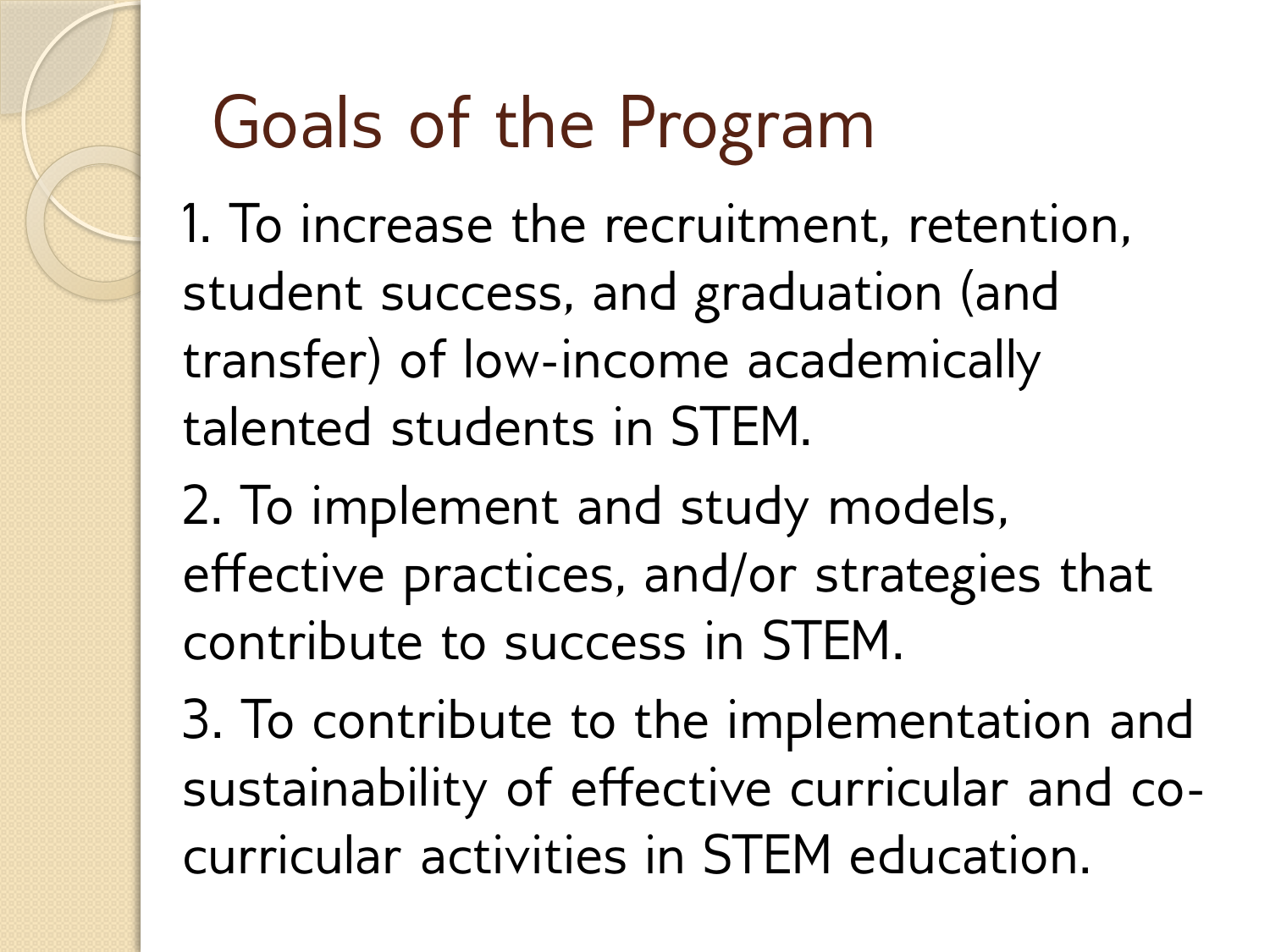

# Goals of the Program
1. To increase the recruitment, retention, student success, and graduation (and transfer) of low-income academically talented students in STEM.
2. To implement and study models, effective practices, and/or strategies that contribute to success in STEM.
3. To contribute to the implementation and sustainability of effective curricular and co-curricular activities in STEM education.